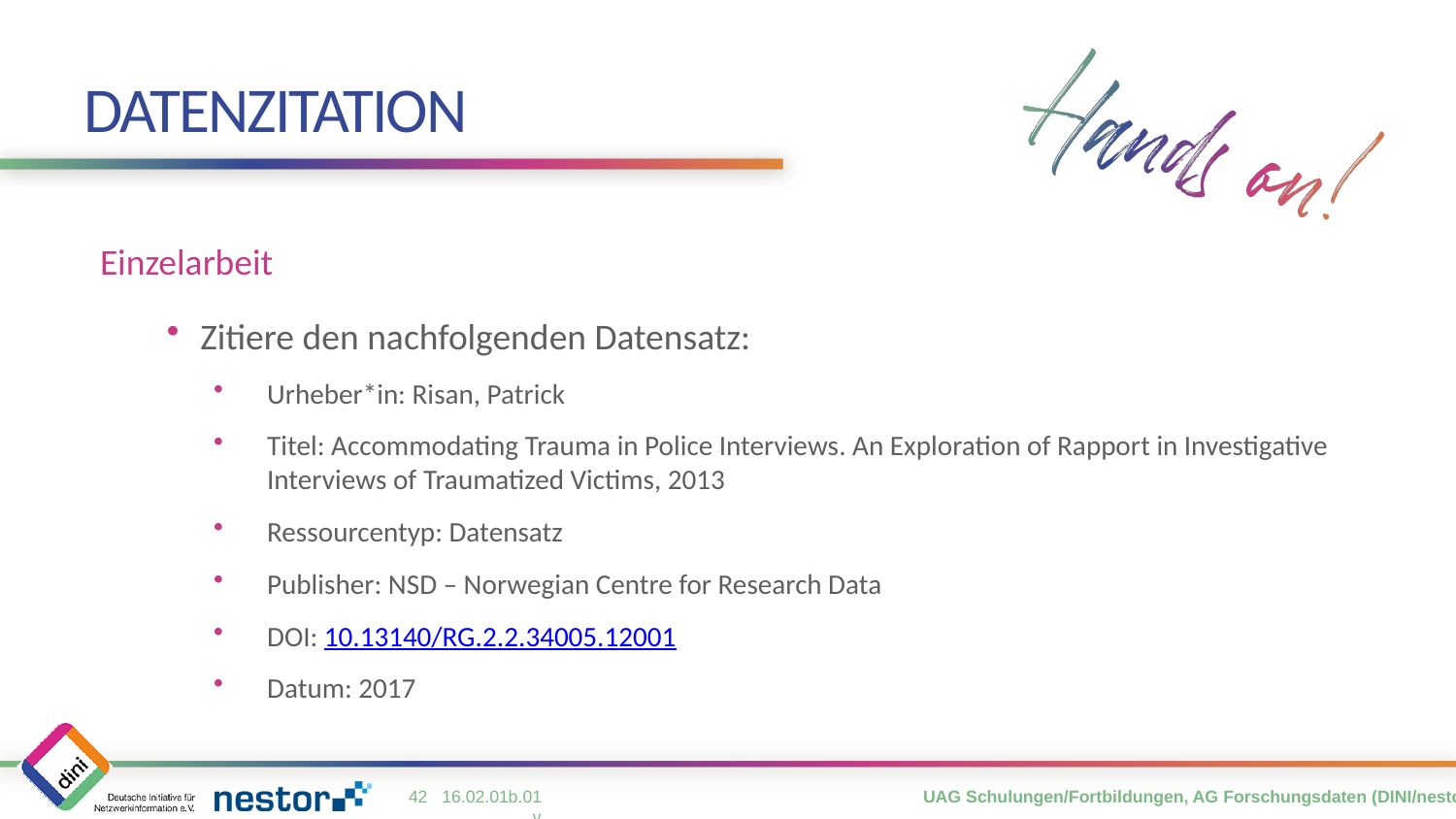

# Datenzitation
Einzelarbeit
Zitiere den nachfolgenden Datensatz:
Urheber*in: Risan, Patrick
Titel: Accommodating Trauma in Police Interviews. An Exploration of Rapport in Investigative Interviews of Traumatized Victims, 2013
Ressourcentyp: Datensatz
Publisher: NSD – Norwegian Centre for Research Data
DOI: 10.13140/RG.2.2.34005.12001
Datum: 2017
42
16.02.01b.01_v